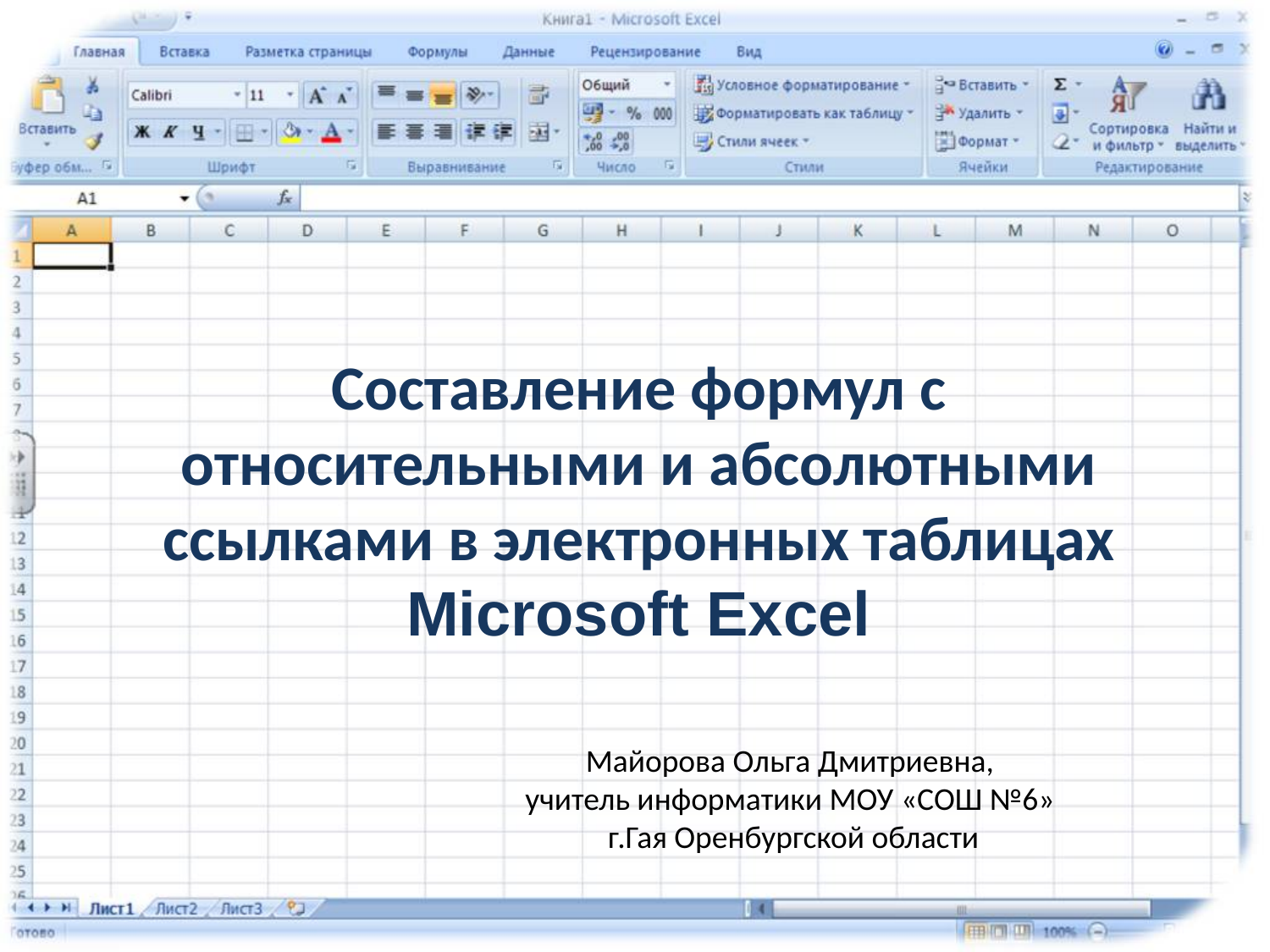

# Составление формул с относительными и абсолютными ссылками в электронных таблицах Microsoft Excel
Майорова Ольга Дмитриевна,
учитель информатики МОУ «СОШ №6»
г.Гая Оренбургской области